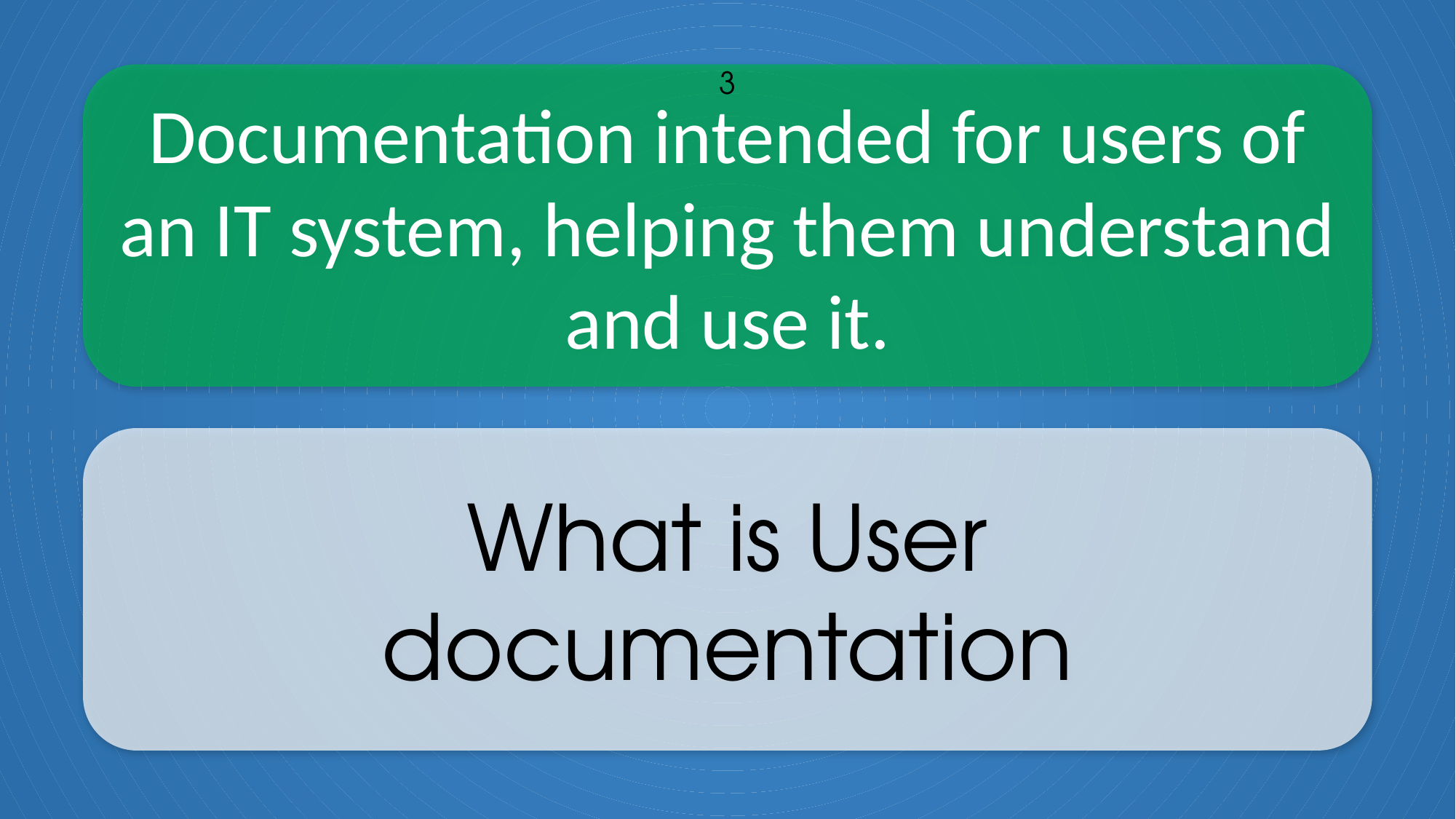

Documentation intended for users of an IT system, helping them understand and use it.
3
What is User documentation